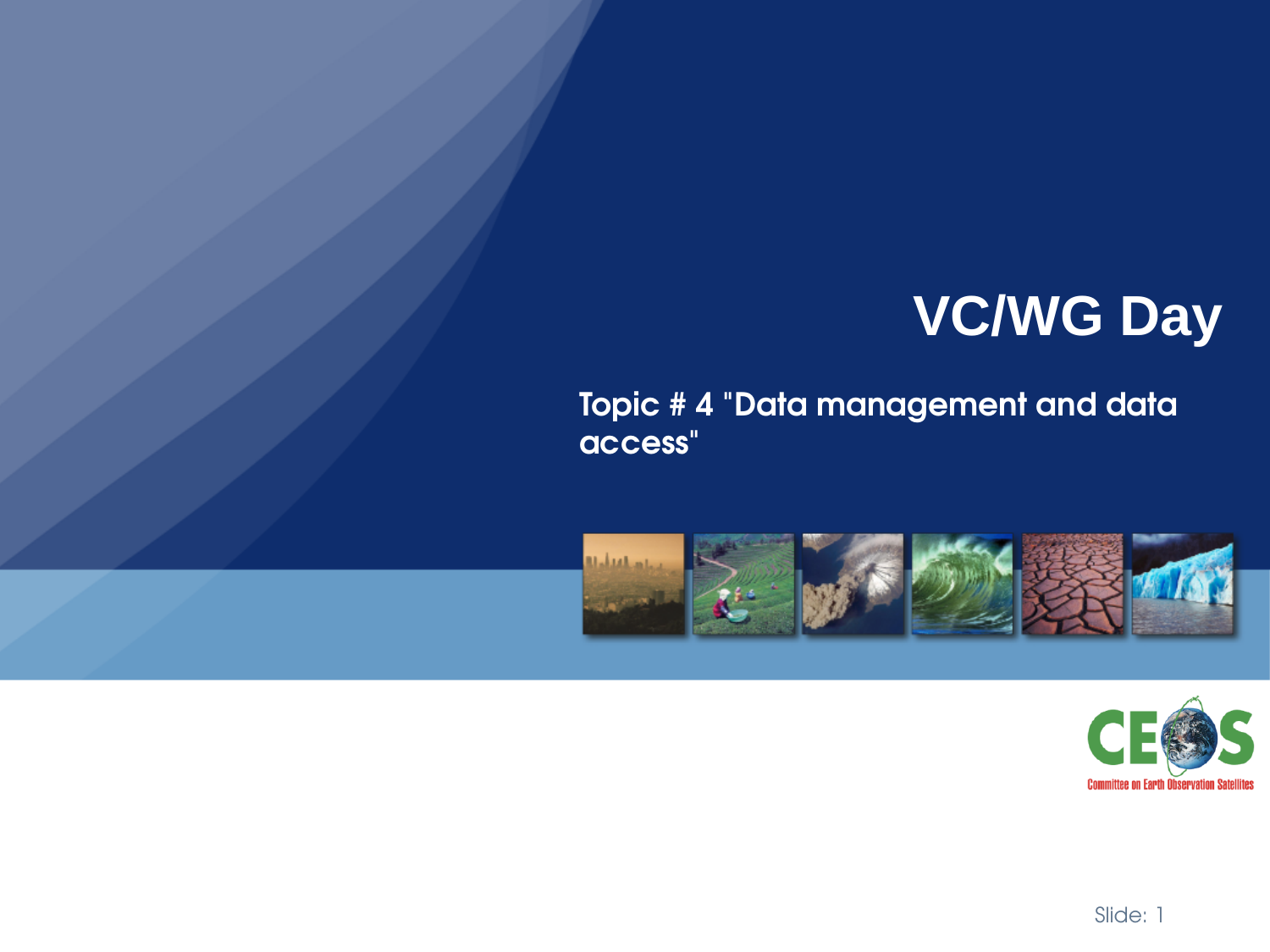

# VC/WG Day
Topic # 4 "Data management and data access"